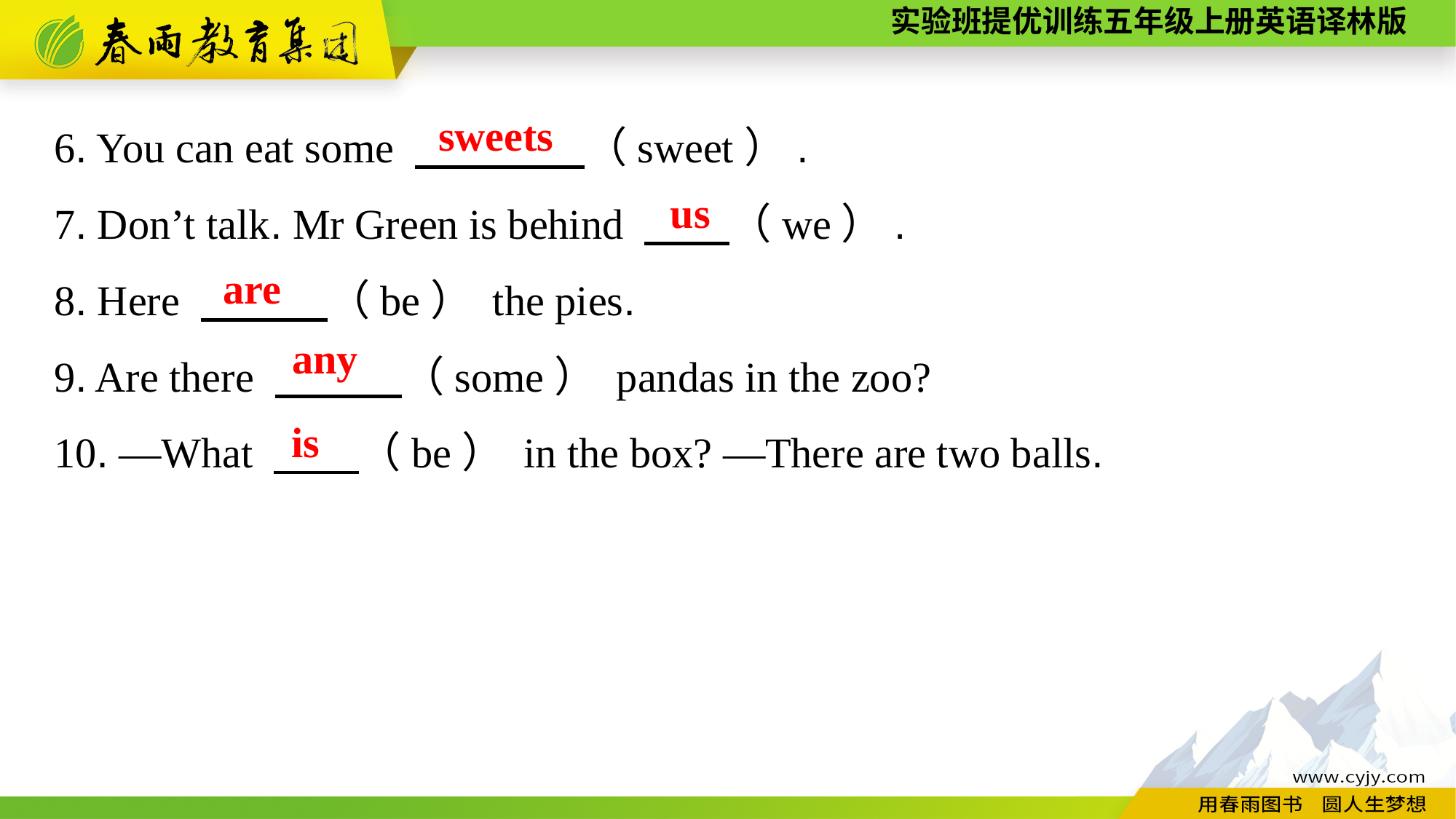

6. You can eat some 　　　　（sweet）.
7. Don’t talk. Mr Green is behind 　　（we）.
8. Here 　　　（be） the pies.
9. Are there 　　　（some） pandas in the zoo?
10. —What 　　（be） in the box? —There are two balls.
sweets
us
are
any
is